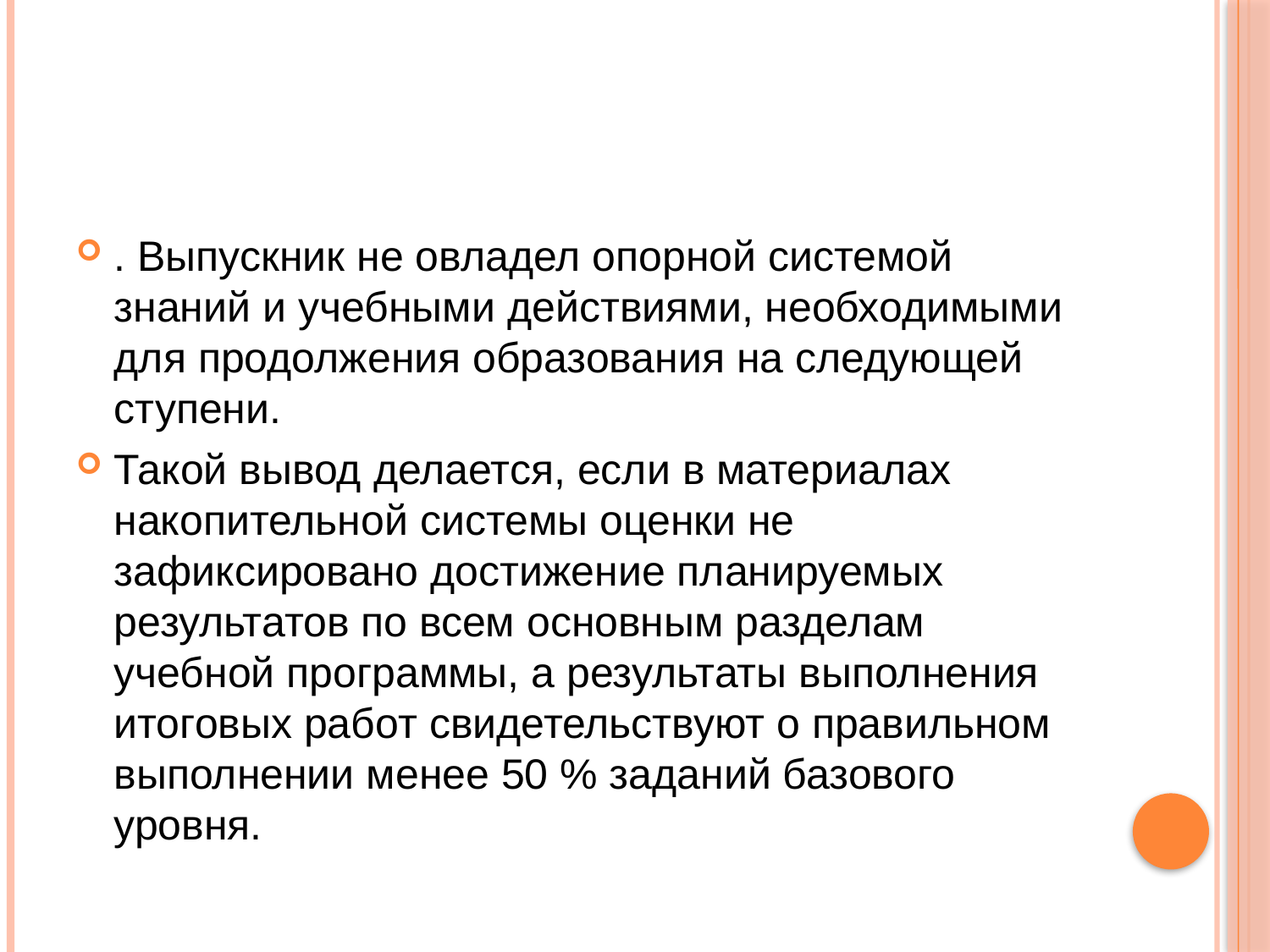

#
. Выпускник не овладел опорной системой знаний и учебными действиями, необходимыми для продолжения образования на следующей ступени.
Такой вывод делается, если в материалах накопительной системы оценки не зафиксировано достижение планируемых результатов по всем основным разделам учебной программы, а результаты выполнения итоговых работ свидетельствуют о правильном выполнении менее 50 % заданий базового уровня.